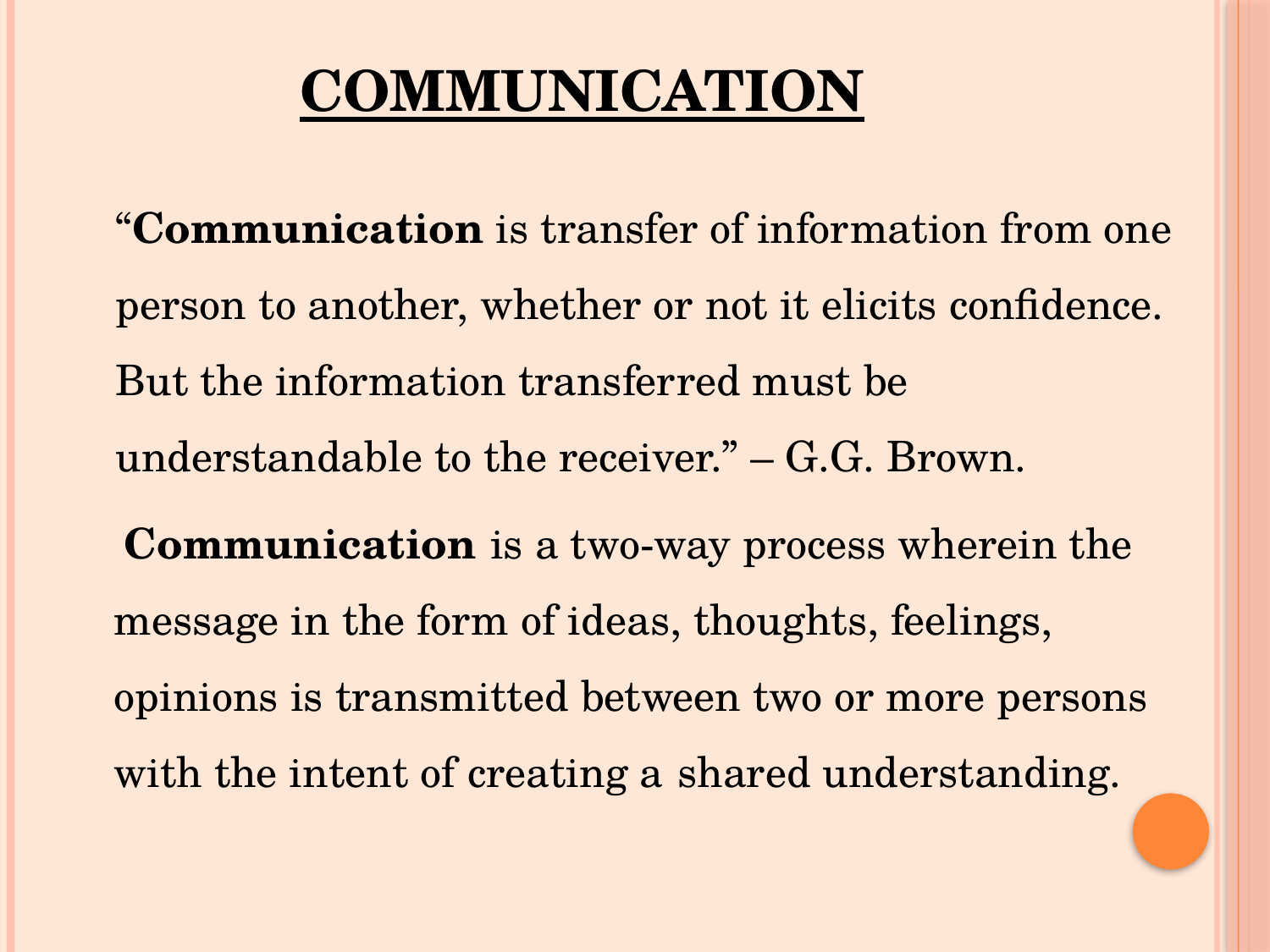

# COMMUNICATION
“Communication is transfer of information from one person to another, whether or not it elicits confidence. But the information transferred must be understandable to the receiver.” – G.G. Brown.
    Communication is a two-way process wherein the message in the form of ideas, thoughts, feelings, opinions is transmitted between two or more persons with the intent of creating a shared understanding.